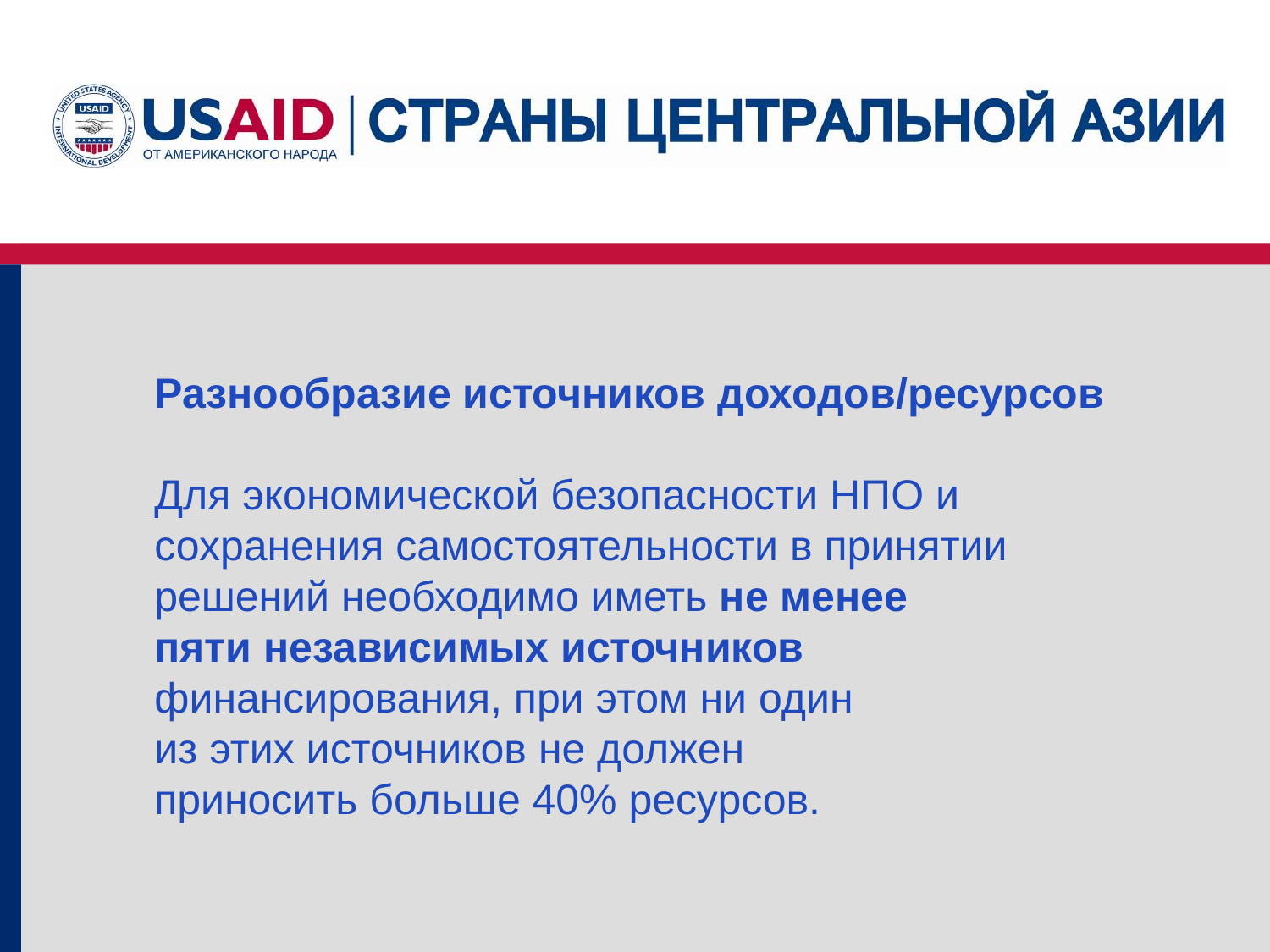

Разнообразие источников доходов/ресурсов

Для экономической безопасности НПО и
сохранения самостоятельности в принятии
решений необходимо иметь не менее
пяти независимых источников
финансирования, при этом ни один
из этих источников не должен
приносить больше 40% ресурсов.